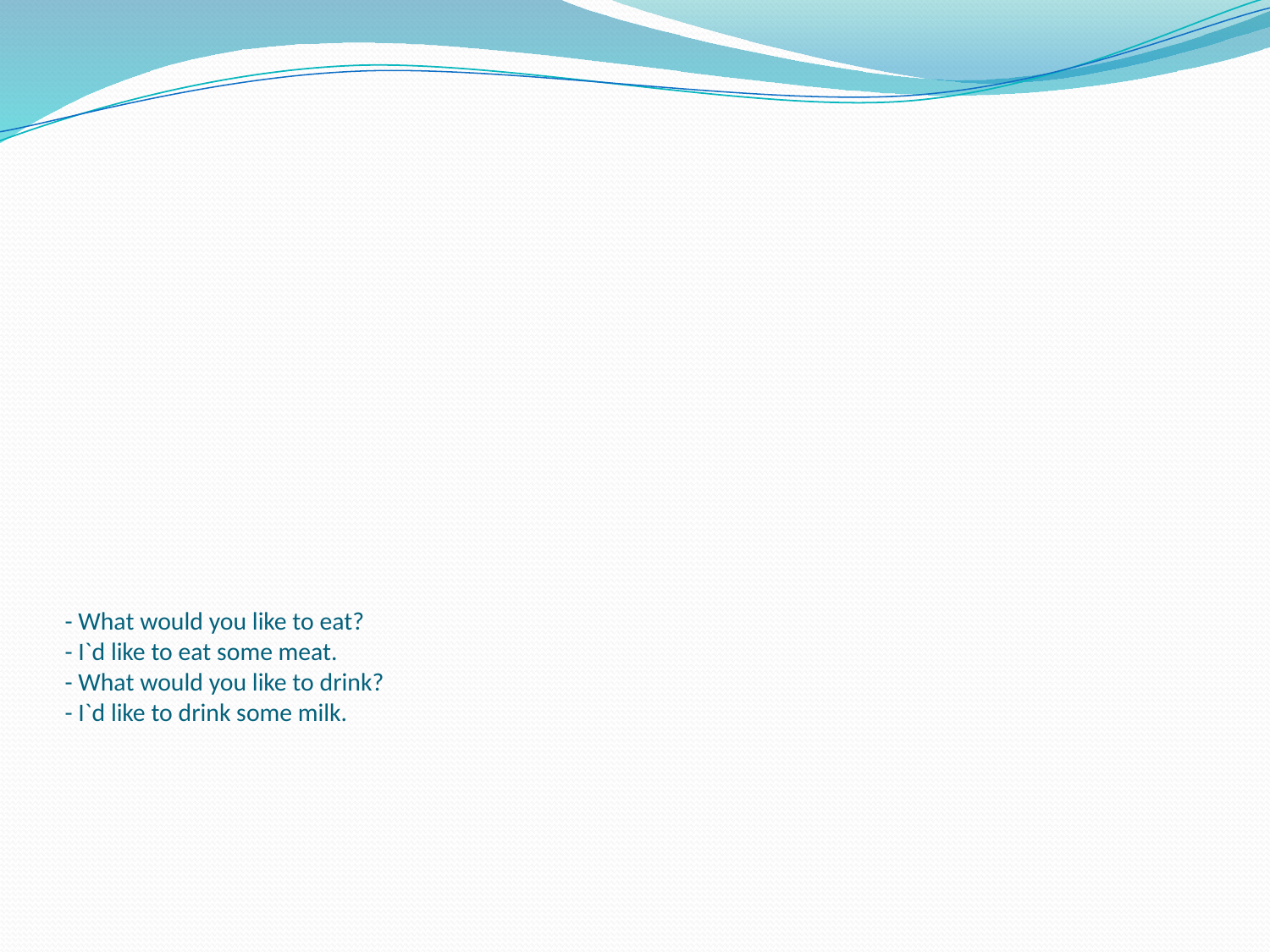

# - What would you like to eat? - I`d like to eat some meat. - What would you like to drink? - I`d like to drink some milk.